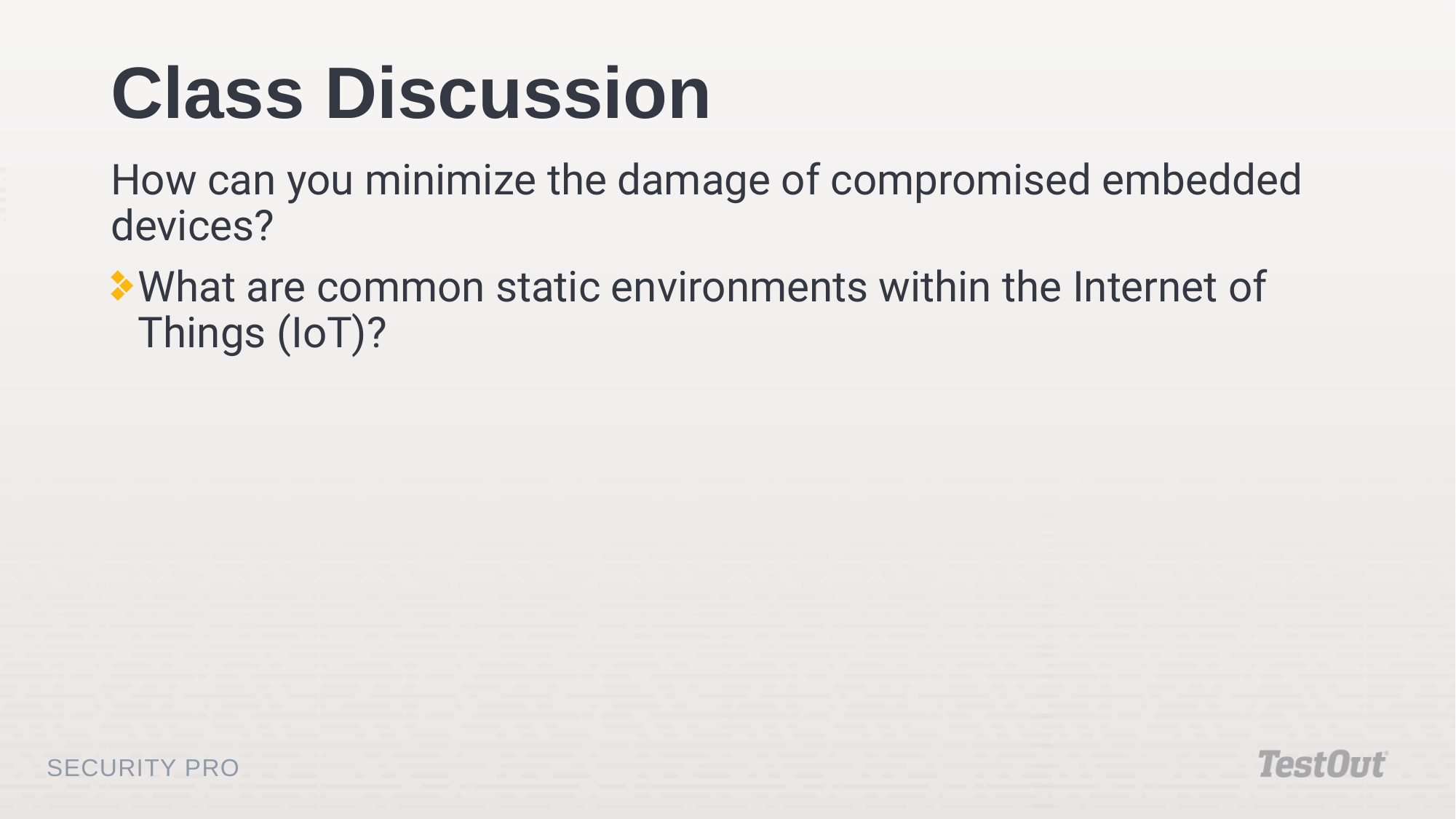

# Class Discussion
How can you minimize the damage of compromised embedded devices?
What are common static environments within the Internet of Things (IoT)?
Security Pro